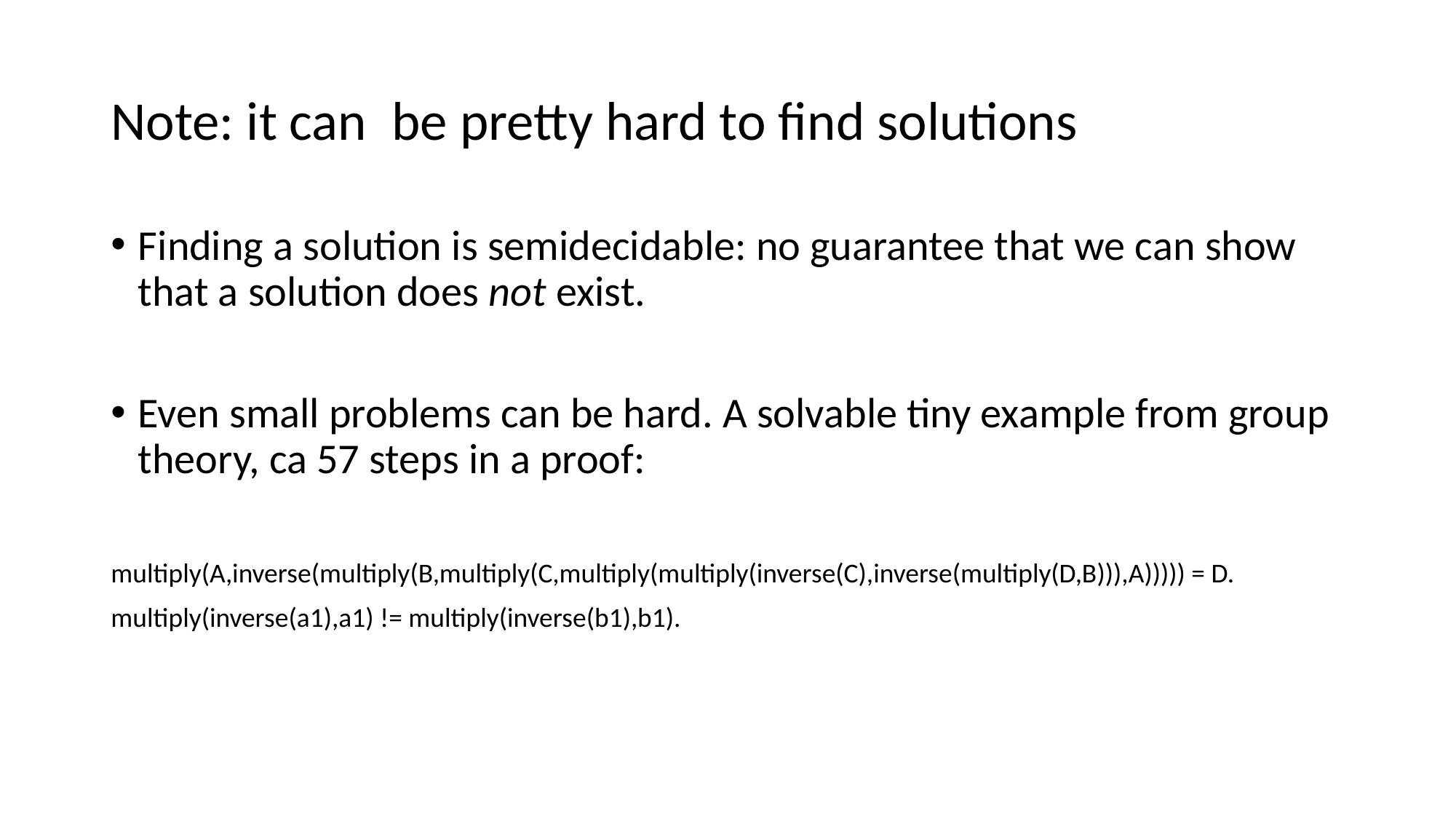

# Note: it can  be pretty hard to find solutions
Finding a solution is semidecidable: no guarantee that we can show that a solution does not exist.

Even small problems can be hard. A solvable tiny example from group theory, ca 57 steps in a proof:

multiply(A,inverse(multiply(B,multiply(C,multiply(multiply(inverse(C),inverse(multiply(D,B))),A))))) = D.
multiply(inverse(a1),a1) != multiply(inverse(b1),b1).